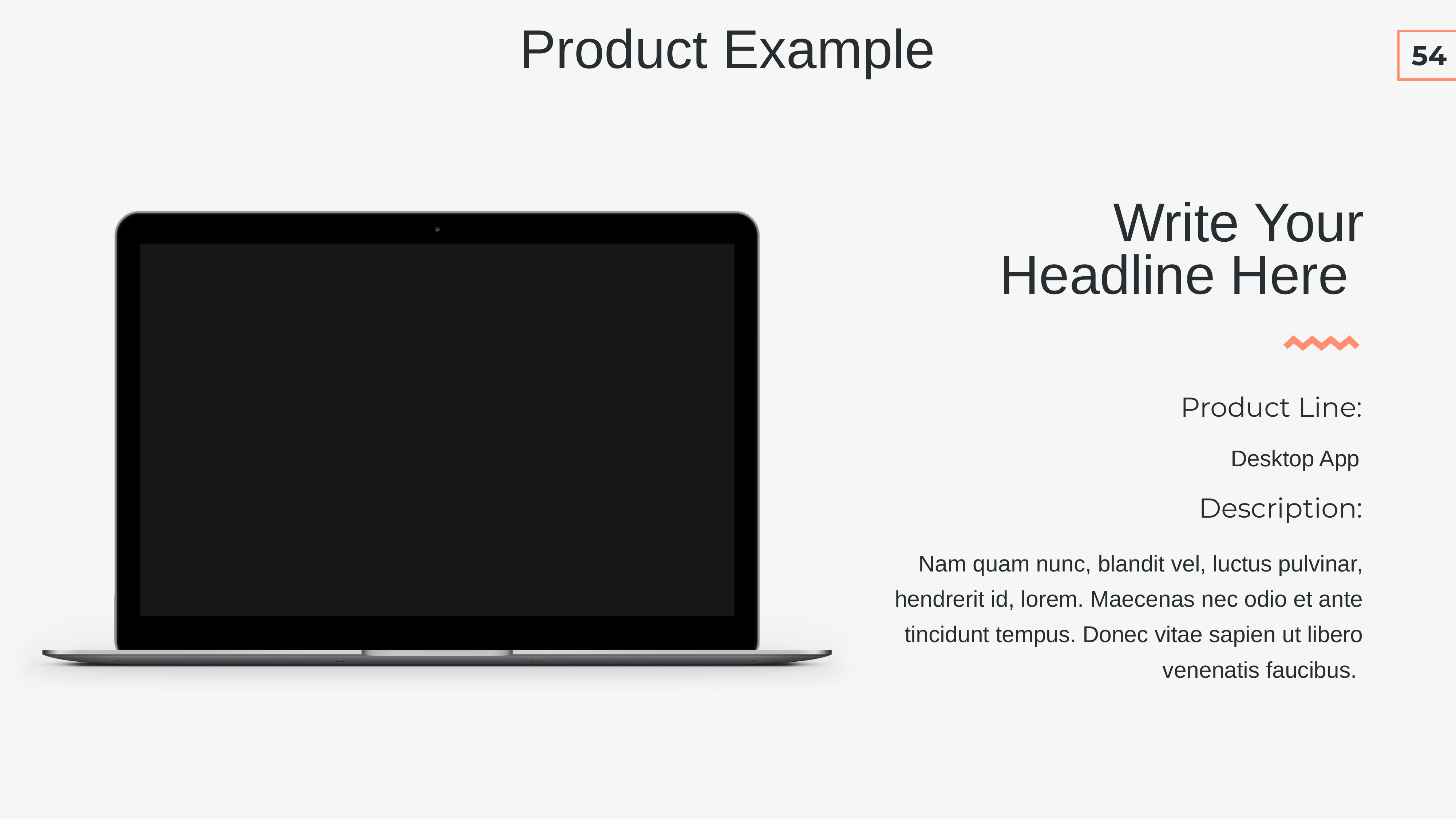

Product Example
54

Write Your Headline Here

Product Line:
Desktop App
Description:
Nam quam nunc, blandit vel, luctus pulvinar, hendrerit id, lorem. Maecenas nec odio et ante tincidunt tempus. Donec vitae sapien ut libero venenatis faucibus.